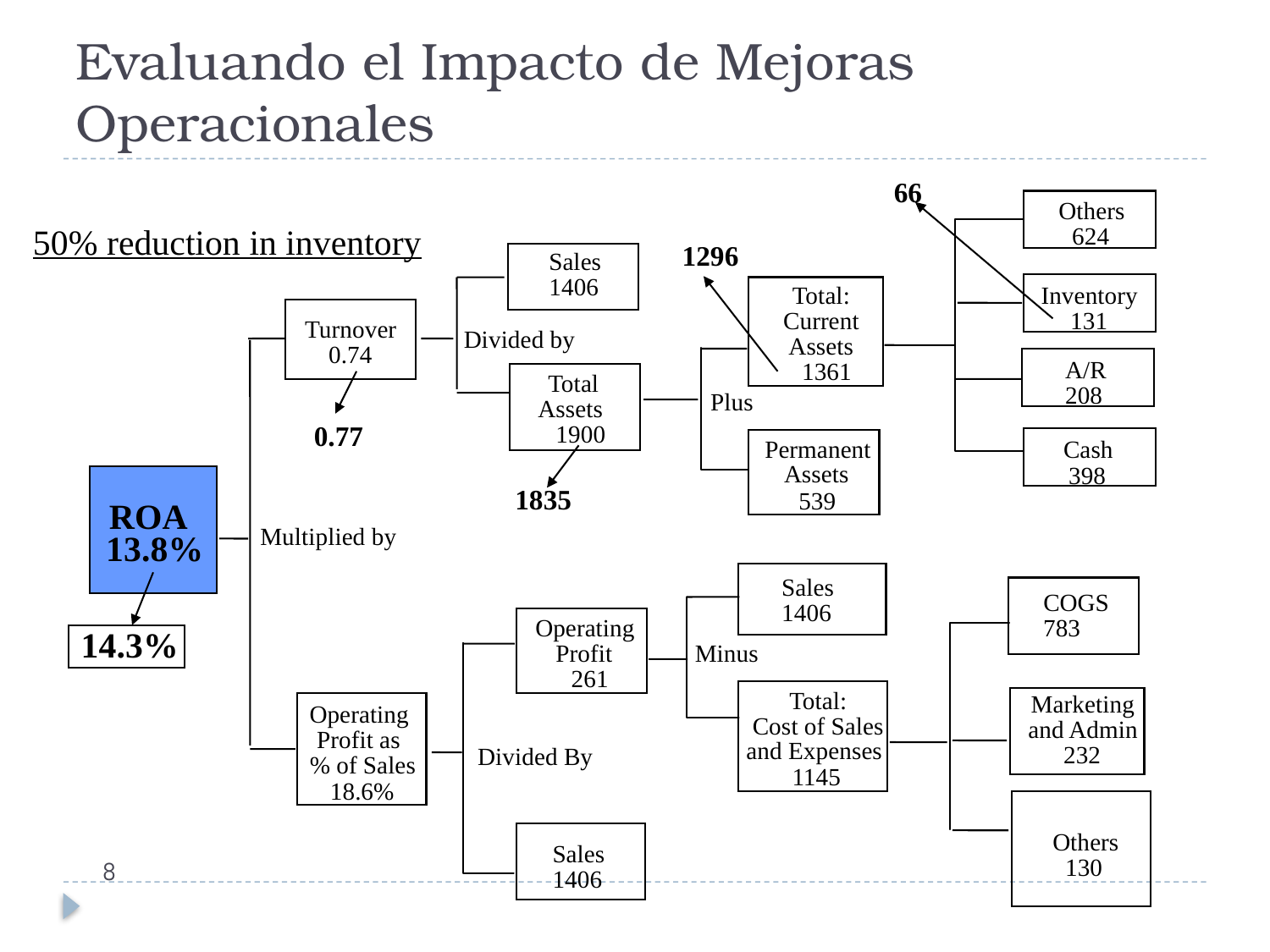

# Evaluando el Impacto de Mejoras Operacionales
66

Others

50% reduction in inventory
624

1296
Sales

1406
Total:
Inventory

Current

131

Turnover

Divided by
Assets

0.74

A/R

1361
Total

208

Plus
Assets

0.77
1900
Permanent

Cash

Assets

398

1835
539
ROA

Multiplied by
13.8%

Sales

COGS

1406

Operating

783

14.3%

Profit

Minus

261

Total:

Marketing

Operating

Cost of Sales

and Admin

Profit as

and Expenses

232
Divided By

% of Sales

1145
18.6%

 Others

Sales

130
8
1406